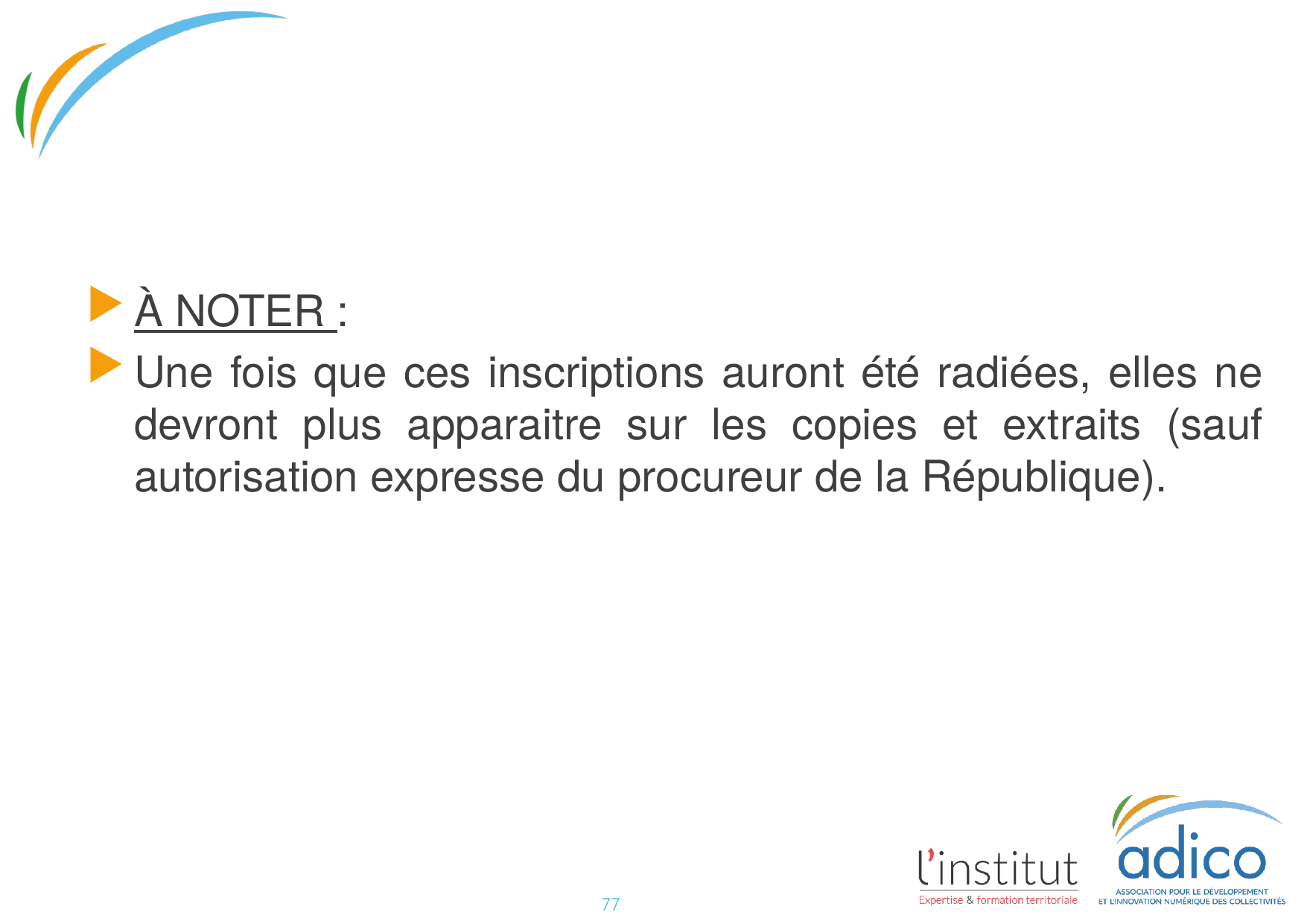

#

À NOTER :
Une fois que ces inscriptions auront été radiées, elles ne devront plus apparaitre sur les copies et extraits (sauf autorisation expresse du procureur de la République).